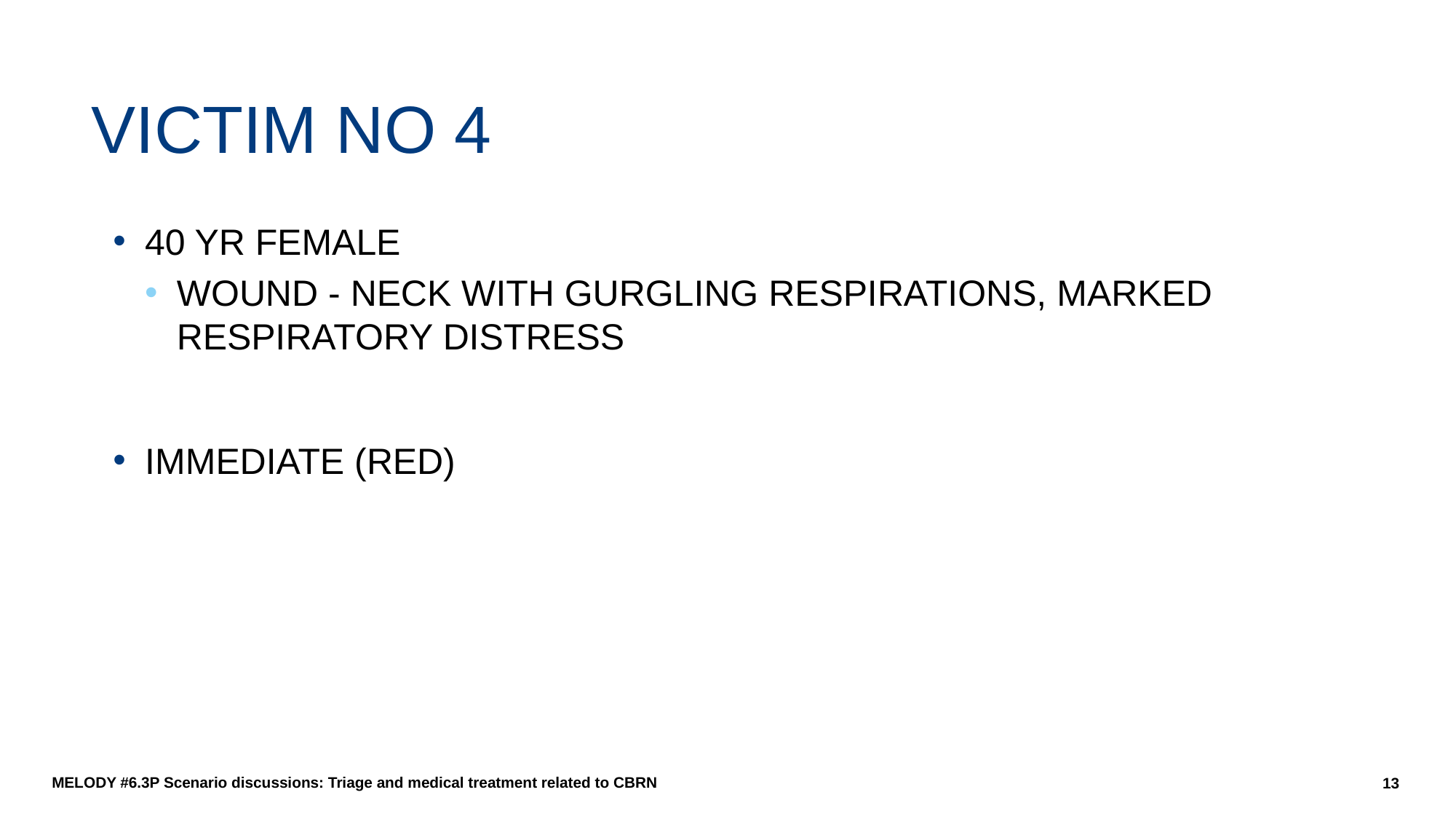

# VICTIM NO 4
40 YR FEMALE
WOUND - NECK WITH GURGLING RESPIRATIONS, MARKED RESPIRATORY DISTRESS

IMMEDIATE (RED)

MELODY #6.3P Scenario discussions: Triage and medical treatment related to CBRN
13